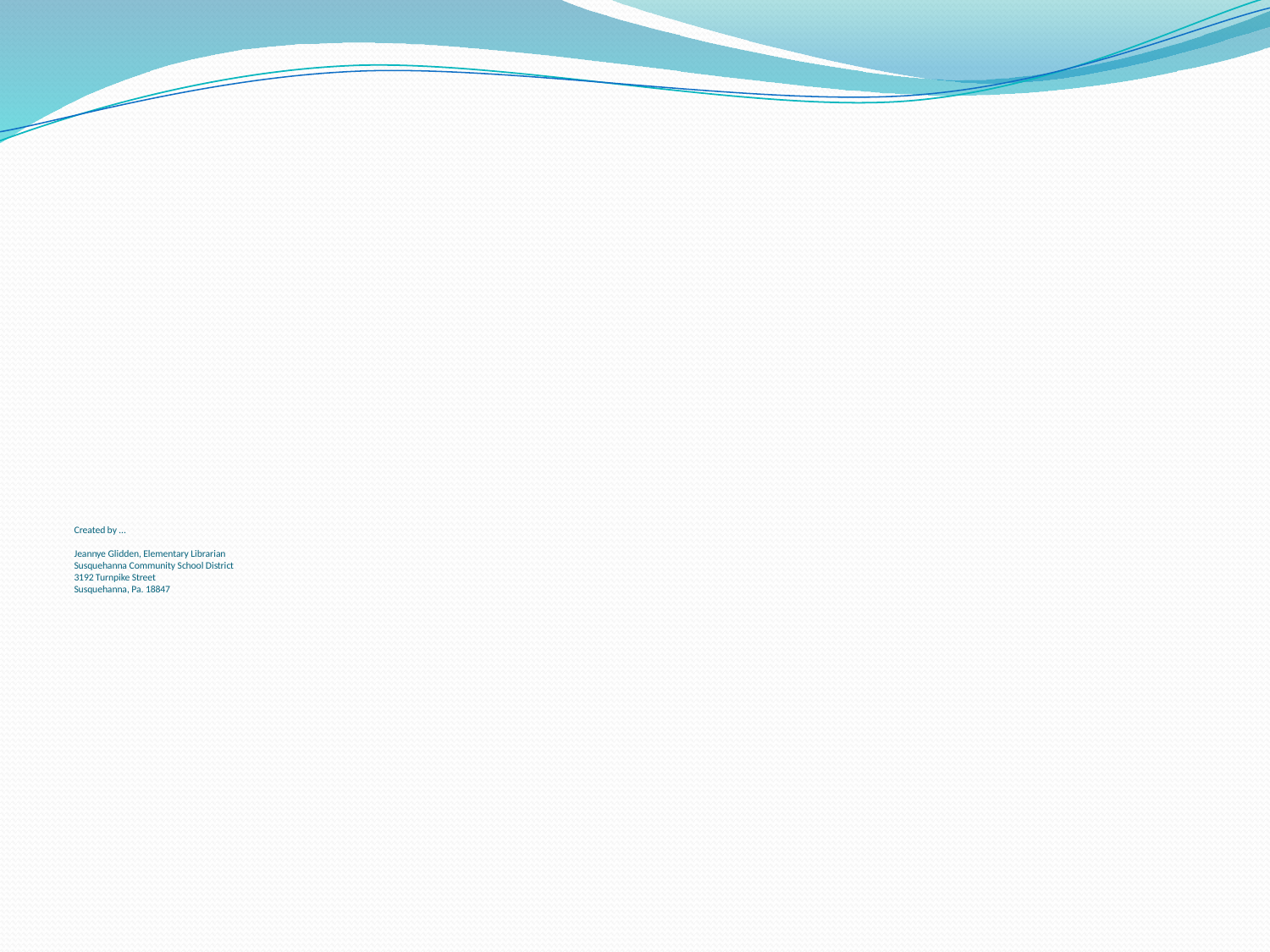

# Created by … Jeannye Glidden, Elementary Librarian Susquehanna Community School District 3192 Turnpike Street Susquehanna, Pa. 18847